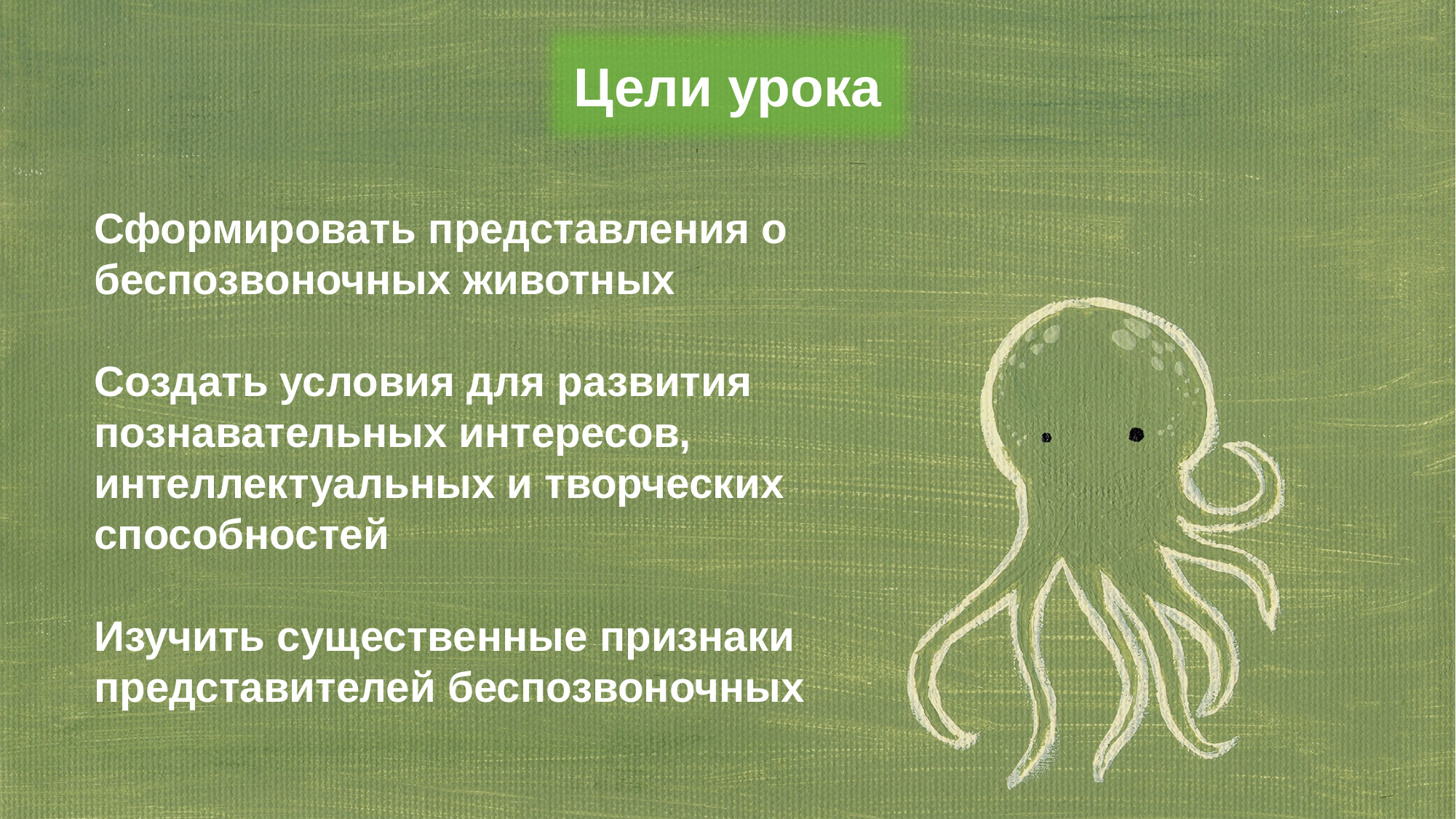

Цели урока
Сформировать представления о беспозвоночных животных

Создать условия для развития познавательных интересов, интеллектуальных и творческих способностей

Изучить существенные признаки представителей беспозвоночных